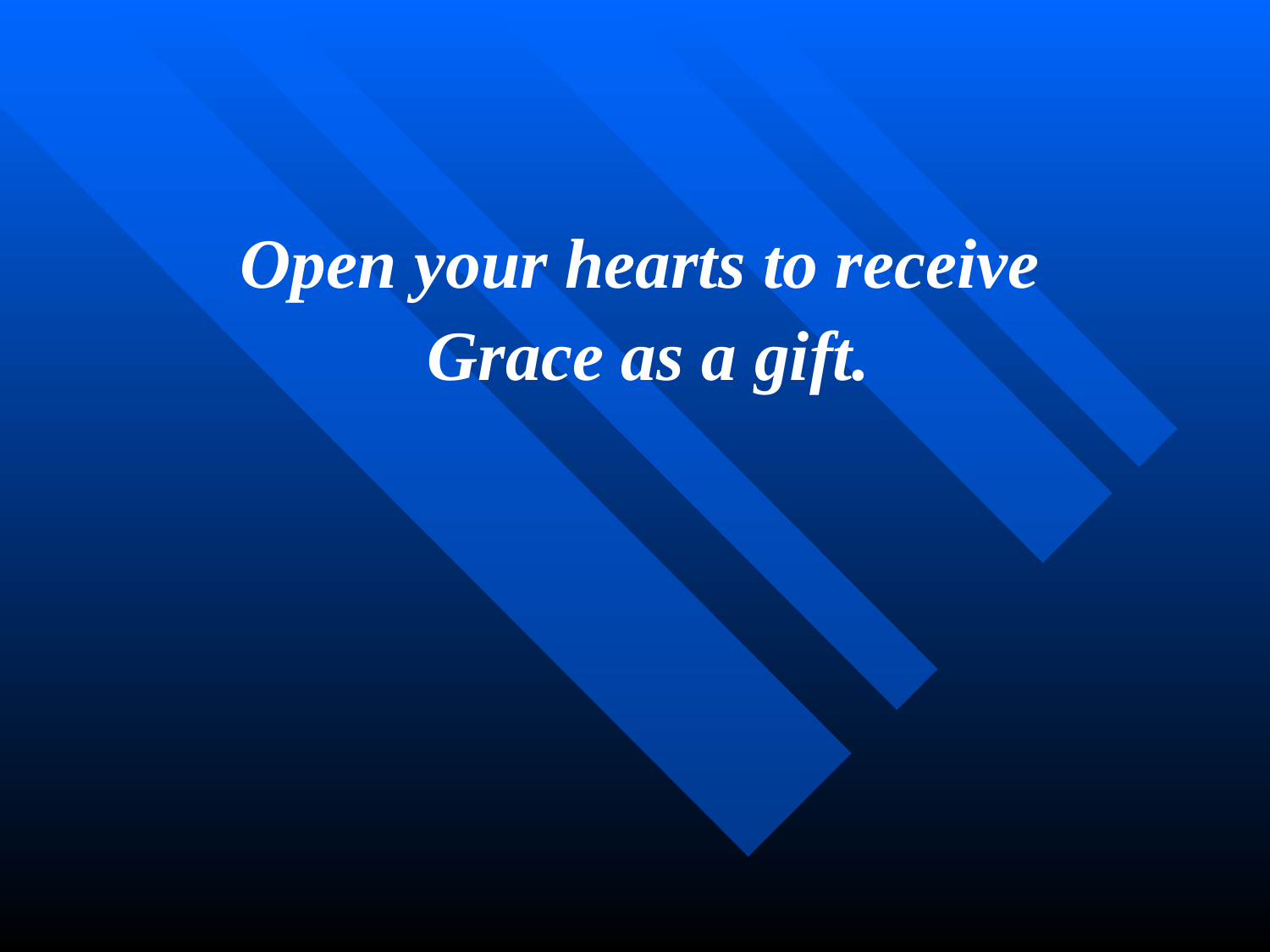

Open your hearts to receive
 Grace as a gift.